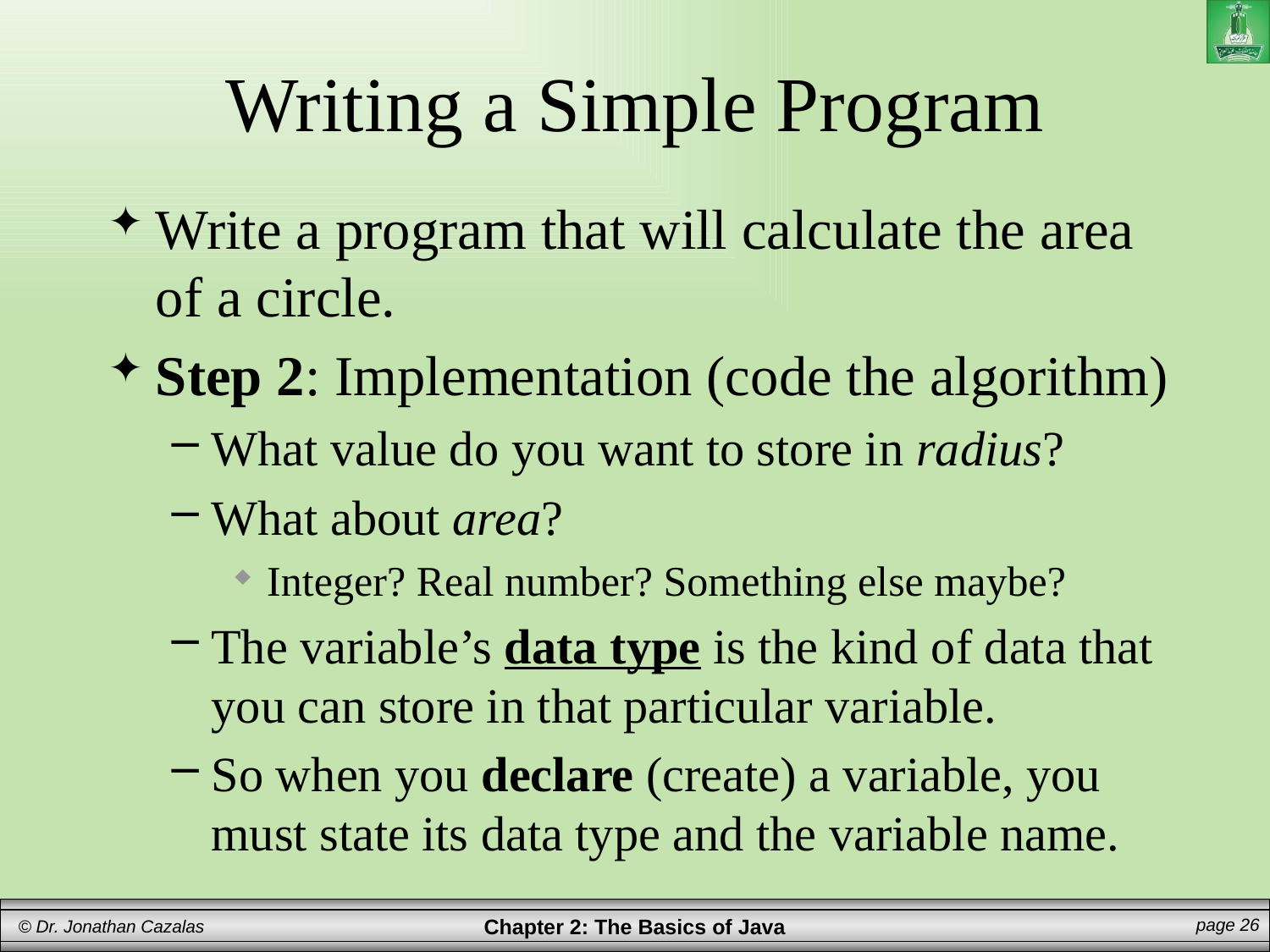

# Writing a Simple Program
Write a program that will calculate the area of a circle.
Step 2: Implementation (code the algorithm)
What value do you want to store in radius?
What about area?
Integer? Real number? Something else maybe?
The variable’s data type is the kind of data that you can store in that particular variable.
So when you declare (create) a variable, you must state its data type and the variable name.